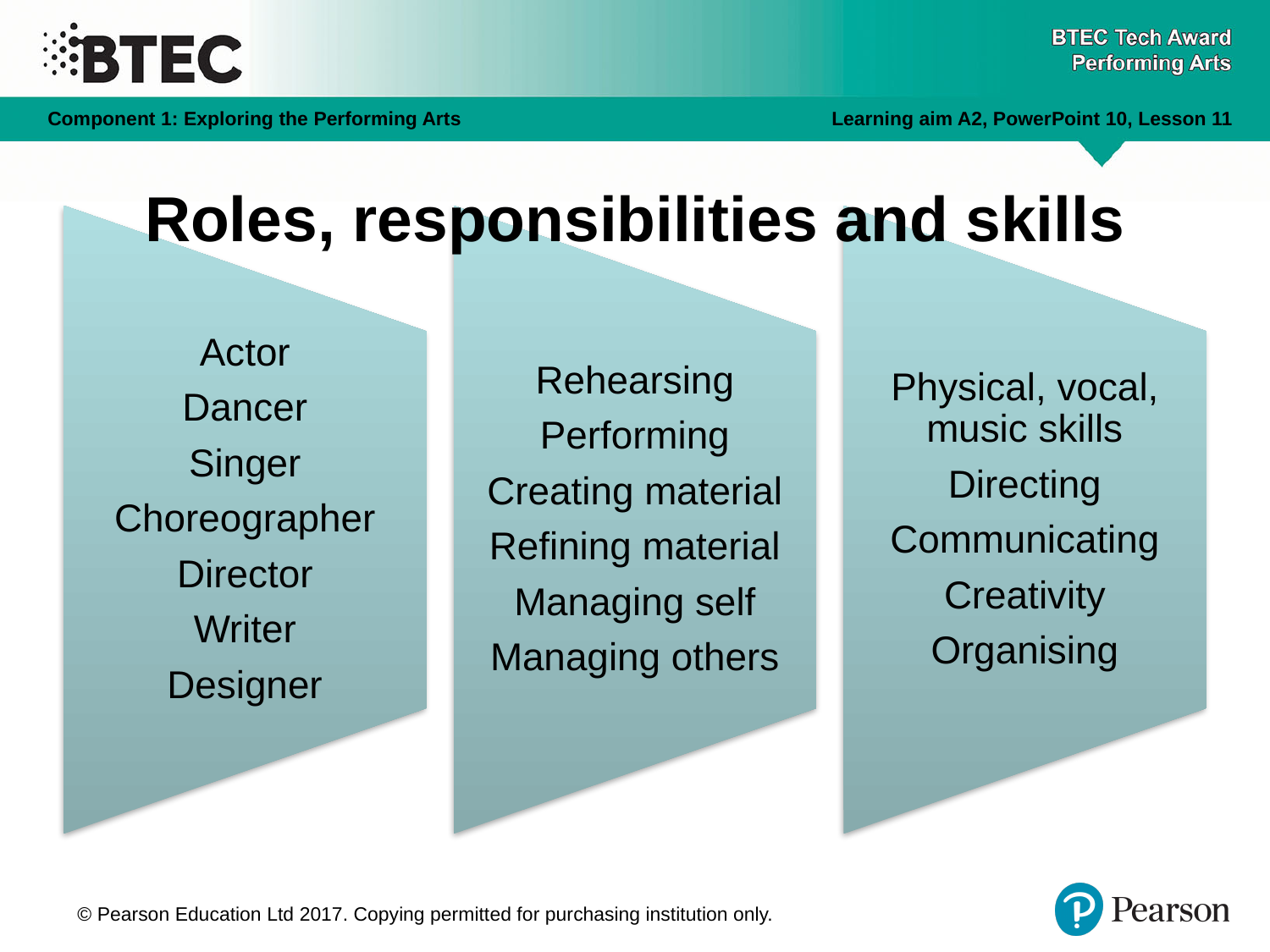

# Roles, responsibilities and skills
Actor
Dancer
Singer
Choreographer
Director
Writer
Designer
Rehearsing
Performing
Creating material
Refining material
Managing self
Managing others
Physical, vocal, music skills
Directing
Communicating
Creativity
Organising
© Pearson Education Ltd 2017. Copying permitted for purchasing institution only.